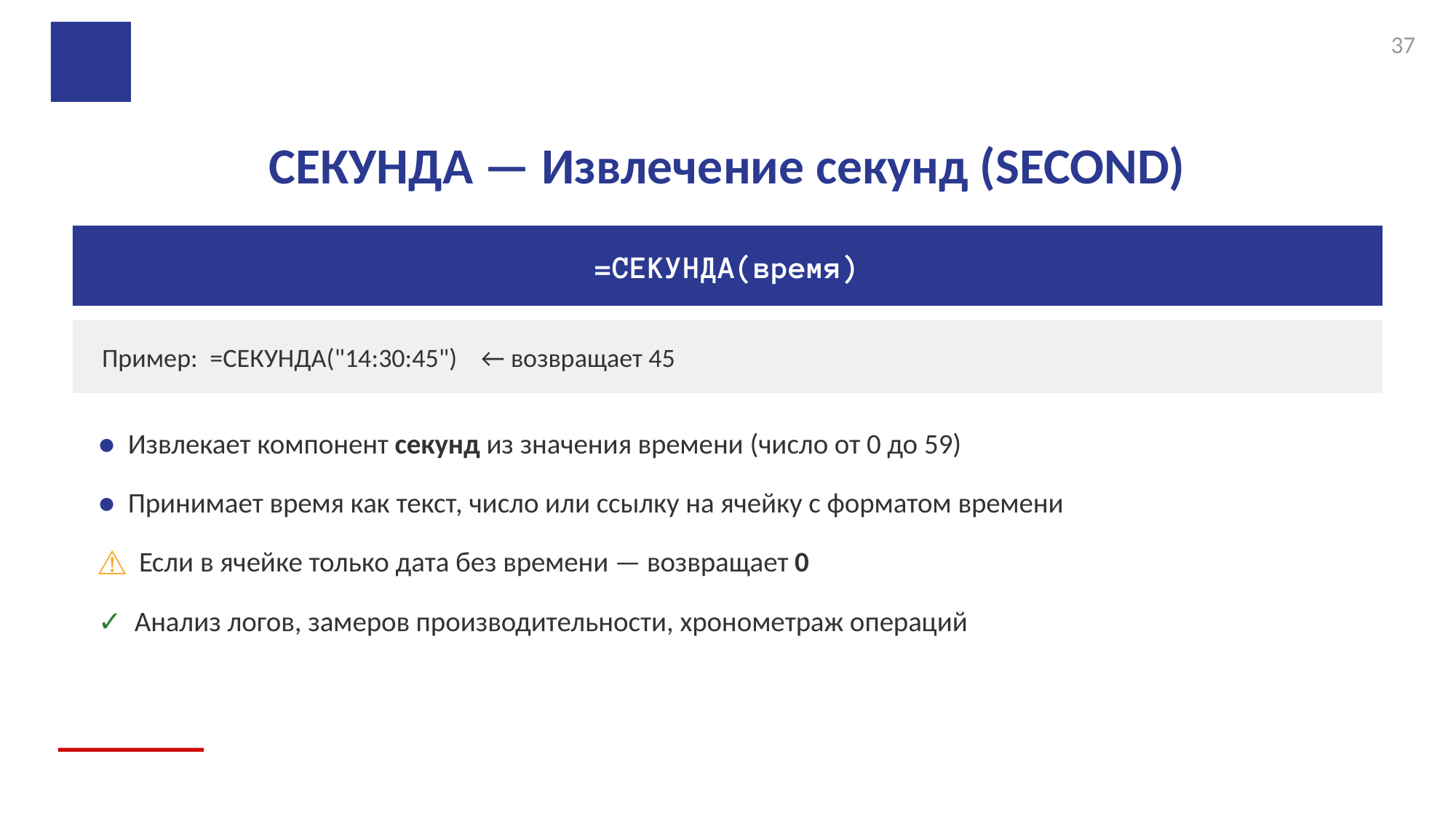

37

СЕКУНДА — Извлечение секунд (SECOND)

=СЕКУНДА(время)

Пример:  =СЕКУНДА("14:30:45")    ← возвращает 45
●  Извлекает компонент секунд из значения времени (число от 0 до 59)
●  Принимает время как текст, число или ссылку на ячейку с форматом времени
⚠  Если в ячейке только дата без времени — возвращает 0
✓  Анализ логов, замеров производительности, хронометраж операций